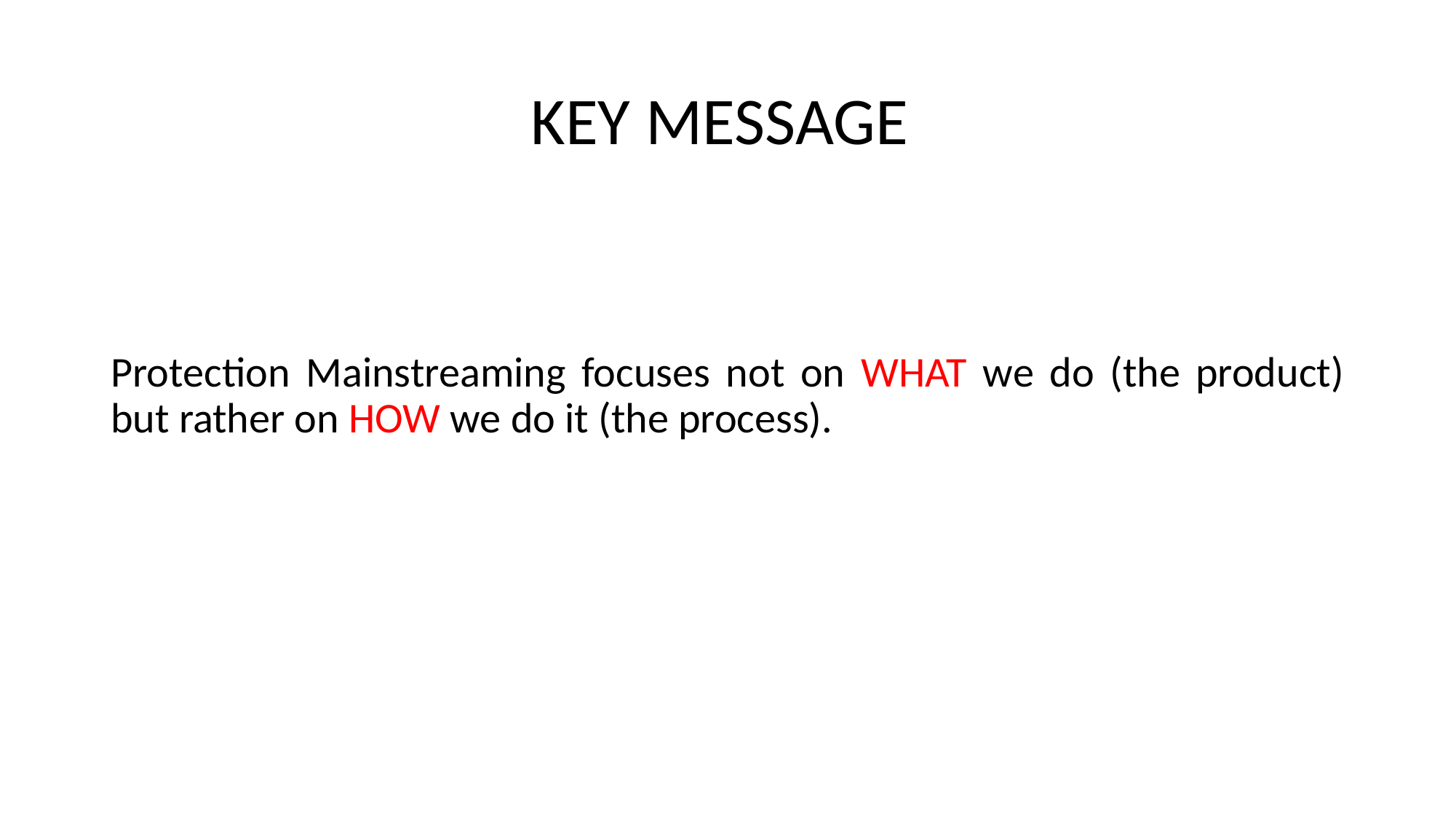

# KEY MESSAGE

Protection Mainstreaming focuses not on WHAT we do (the product) but rather on HOW we do it (the process).